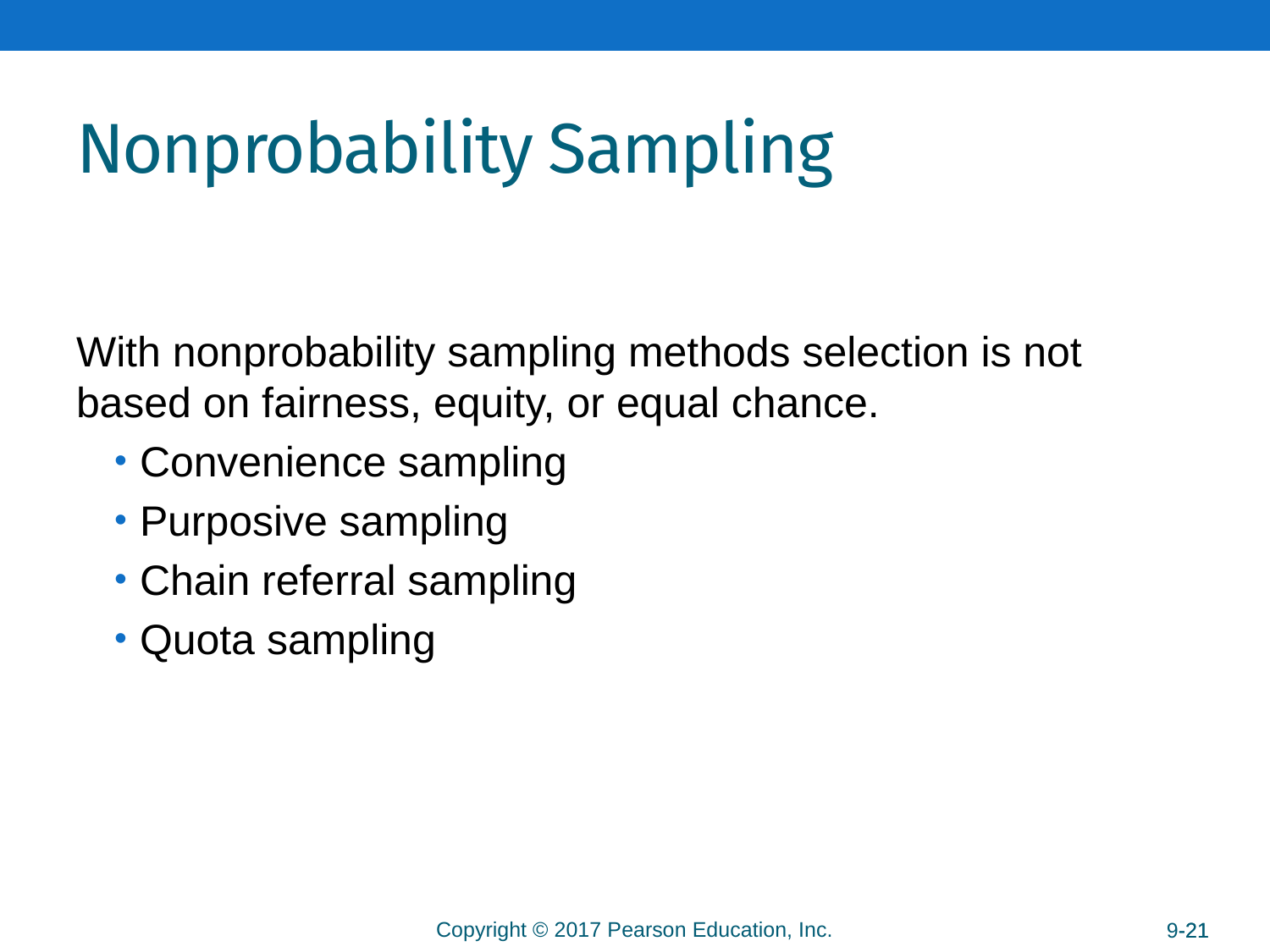

# Nonprobability Sampling
With nonprobability sampling methods selection is not based on fairness, equity, or equal chance.
Convenience sampling
Purposive sampling
Chain referral sampling
Quota sampling